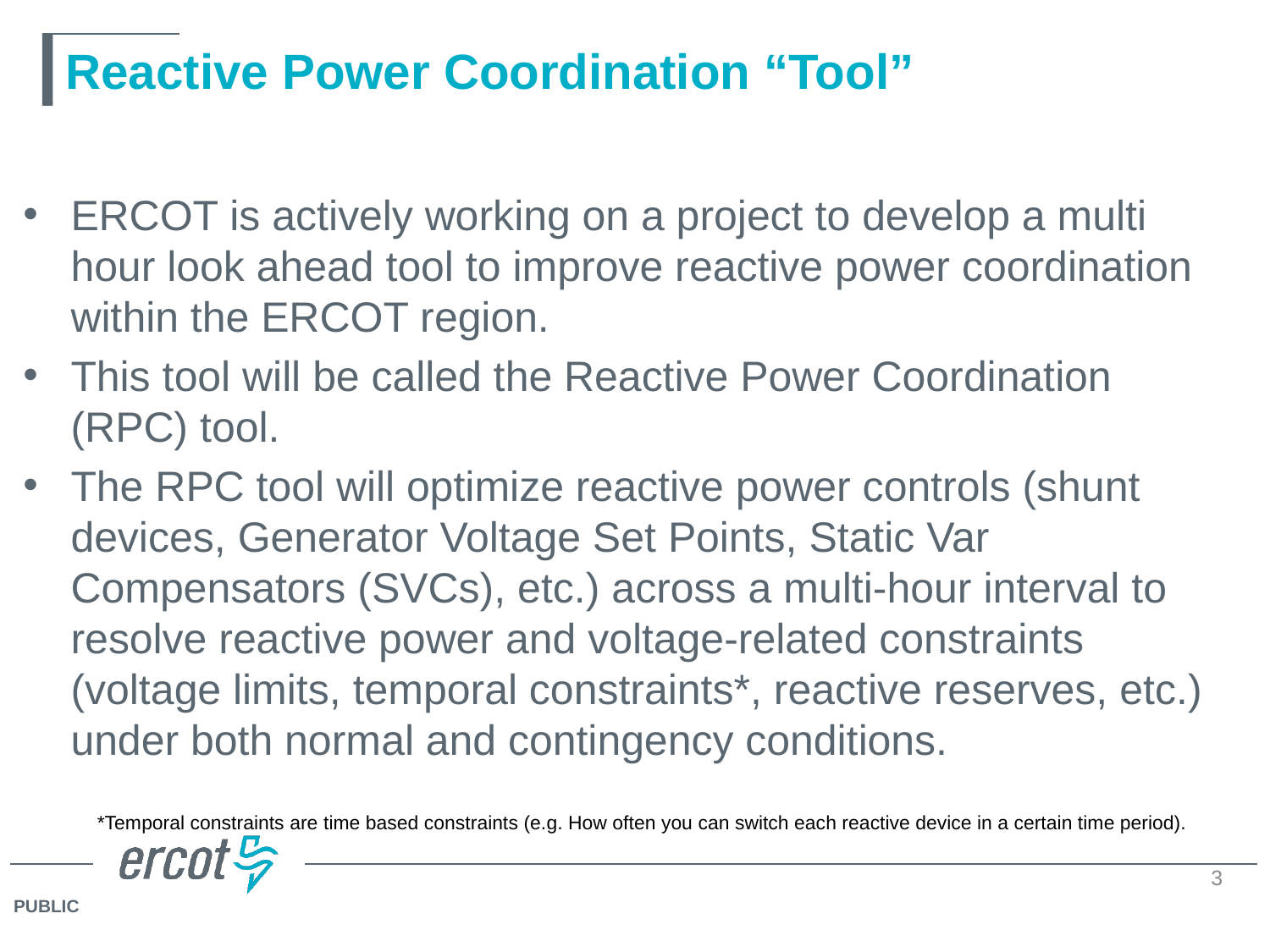

# Reactive Power Coordination “Tool”

ERCOT is actively working on a project to develop a multi hour look ahead tool to improve reactive power coordination within the ERCOT region.
This tool will be called the Reactive Power Coordination (RPC) tool.
The RPC tool will optimize reactive power controls (shunt devices, Generator Voltage Set Points, Static Var Compensators (SVCs), etc.) across a multi-hour interval to resolve reactive power and voltage-related constraints (voltage limits, temporal constraints*, reactive reserves, etc.) under both normal and contingency conditions.
*Temporal constraints are time based constraints (e.g. How often you can switch each reactive device in a certain time period).
3